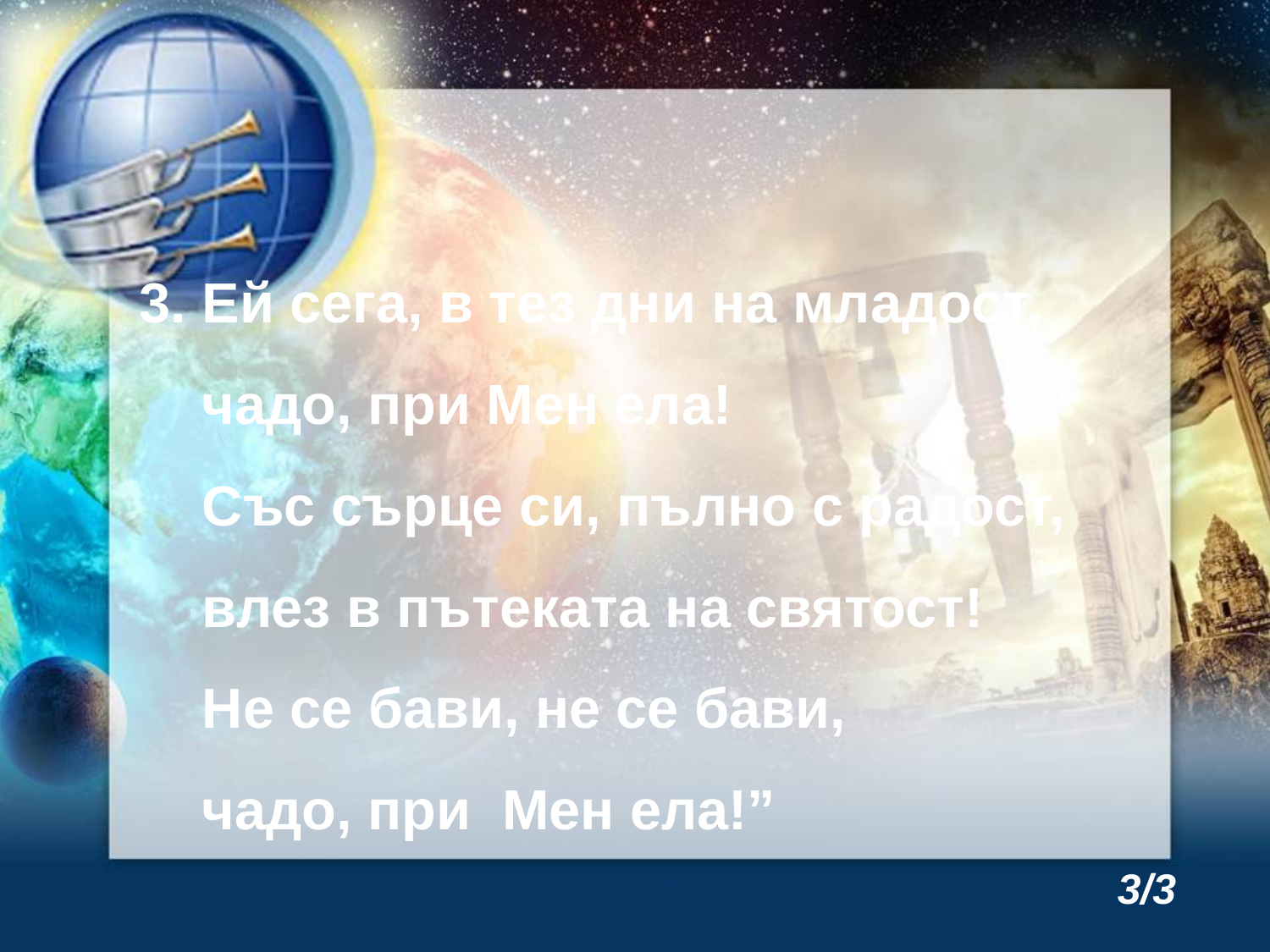

3. Ей сега, в тез дни на младост,
    чадо, при Мен ела!
    Със сърце си, пълно с радост,
    влез в пътеката на святост!
    Не се бави, не се бави,
    чадо, при  Мен ела!”
3/3